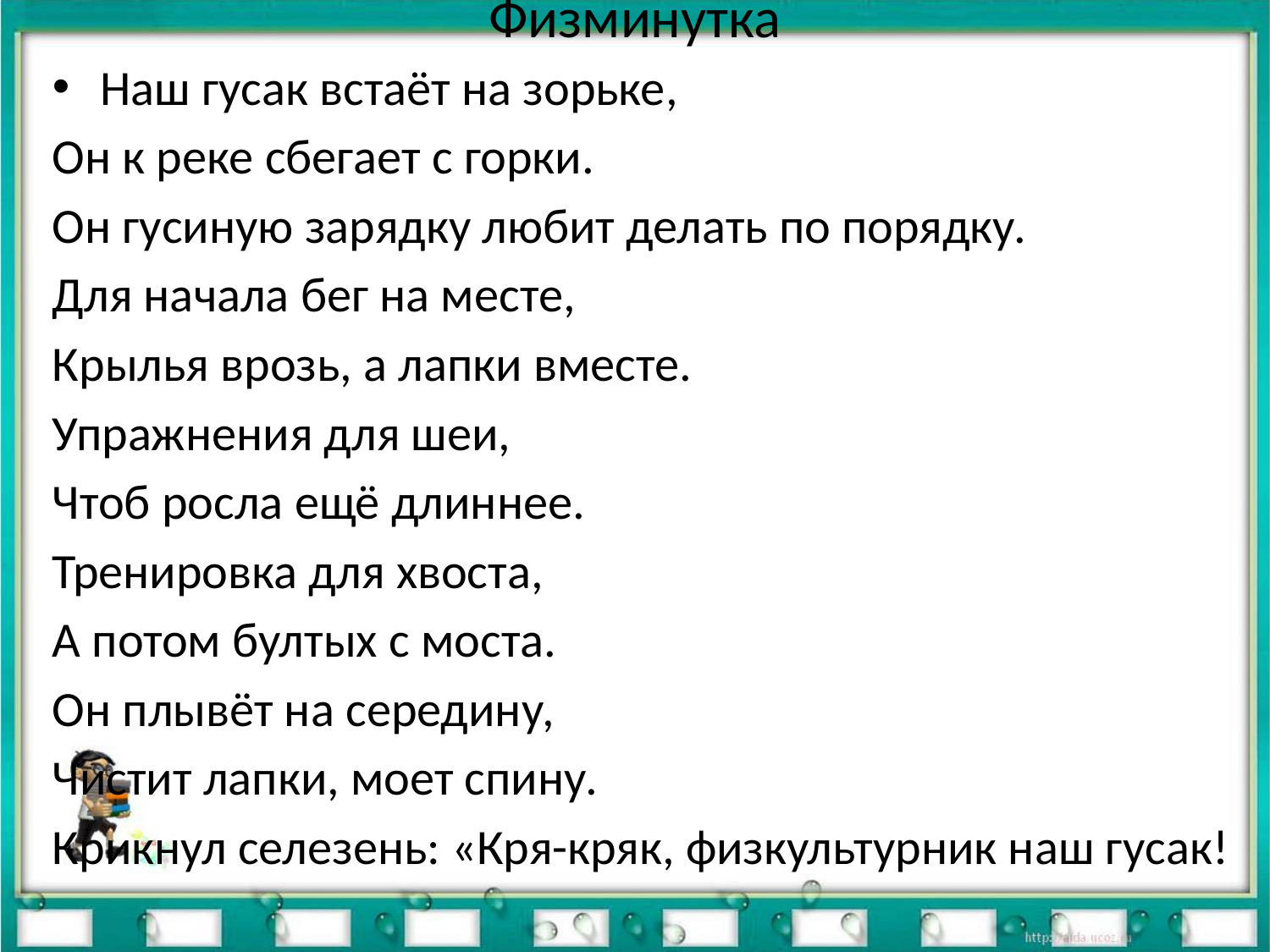

# Физминутка
Наш гусак встаёт на зорьке,
Он к реке сбегает с горки.
Он гусиную зарядку любит делать по порядку.
Для начала бег на месте,
Крылья врозь, а лапки вместе.
Упражнения для шеи,
Чтоб росла ещё длиннее.
Тренировка для хвоста,
А потом бултых с моста.
Он плывёт на середину,
Чистит лапки, моет спину.
Крикнул селезень: «Кря-кряк, физкультурник наш гусак!